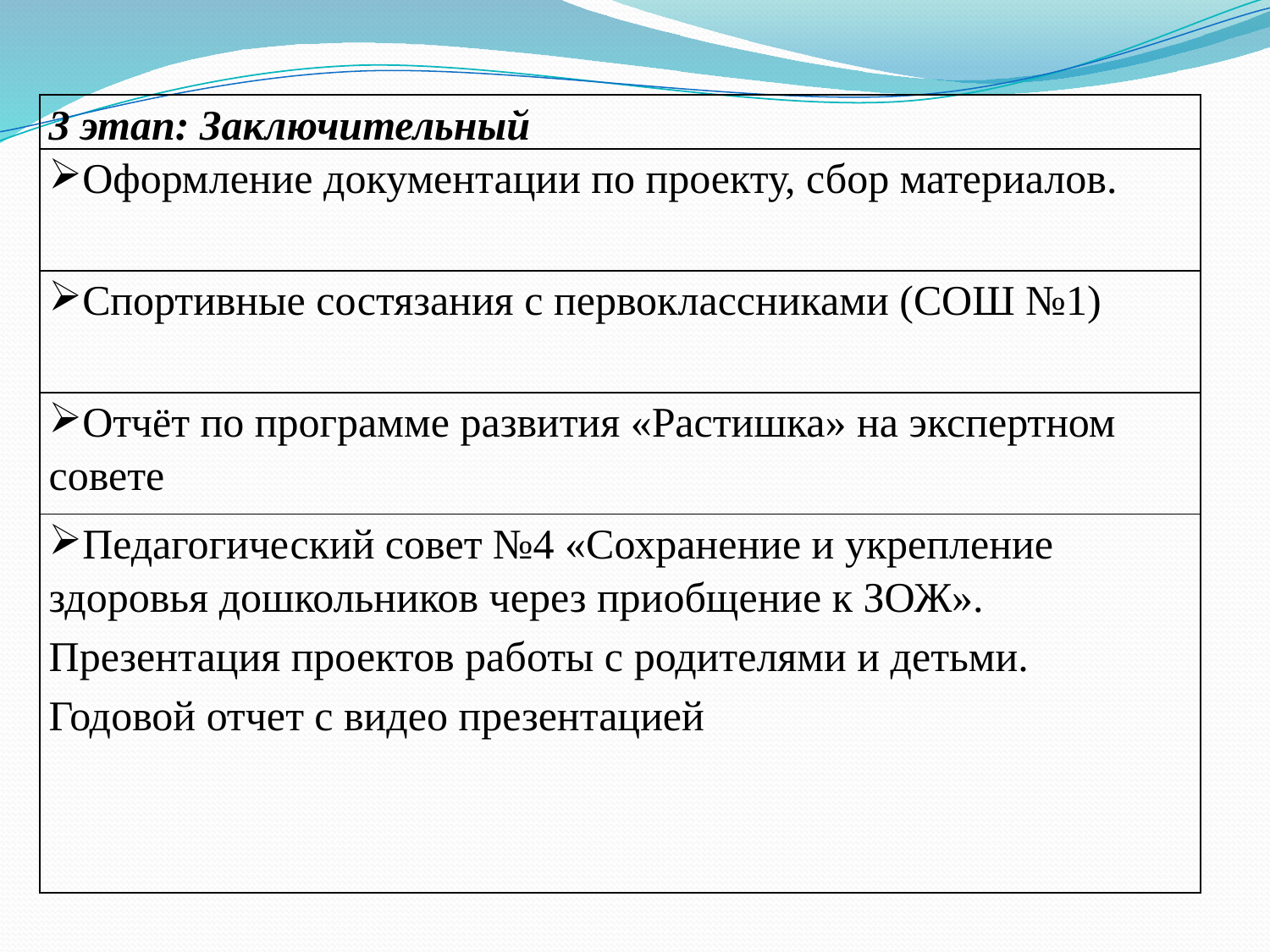

| 3 этап: Заключительный |
| --- |
| Оформление документации по проекту, сбор материалов. |
| Спортивные состязания с первоклассниками (СОШ №1) |
| Отчёт по программе развития «Растишка» на экспертном совете |
| Педагогический совет №4 «Сохранение и укрепление здоровья дошкольников через приобщение к ЗОЖ». Презентация проектов работы с родителями и детьми. Годовой отчет с видео презентацией |